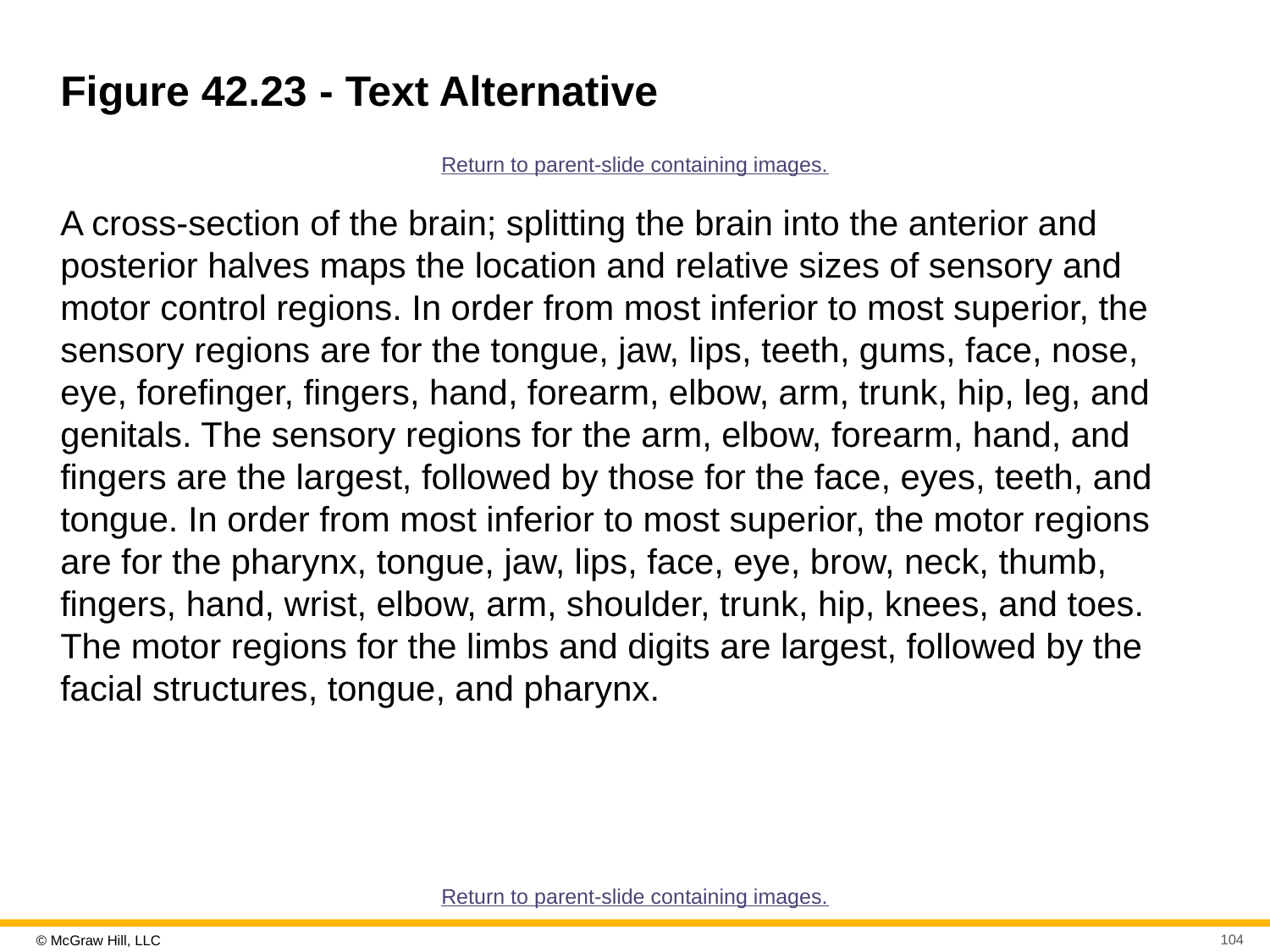

# Figure 42.23 - Text Alternative
Return to parent-slide containing images.
A cross-section of the brain; splitting the brain into the anterior and posterior halves maps the location and relative sizes of sensory and motor control regions. In order from most inferior to most superior, the sensory regions are for the tongue, jaw, lips, teeth, gums, face, nose, eye, forefinger, fingers, hand, forearm, elbow, arm, trunk, hip, leg, and genitals. The sensory regions for the arm, elbow, forearm, hand, and fingers are the largest, followed by those for the face, eyes, teeth, and tongue. In order from most inferior to most superior, the motor regions are for the pharynx, tongue, jaw, lips, face, eye, brow, neck, thumb, fingers, hand, wrist, elbow, arm, shoulder, trunk, hip, knees, and toes. The motor regions for the limbs and digits are largest, followed by the facial structures, tongue, and pharynx.
Return to parent-slide containing images.
104